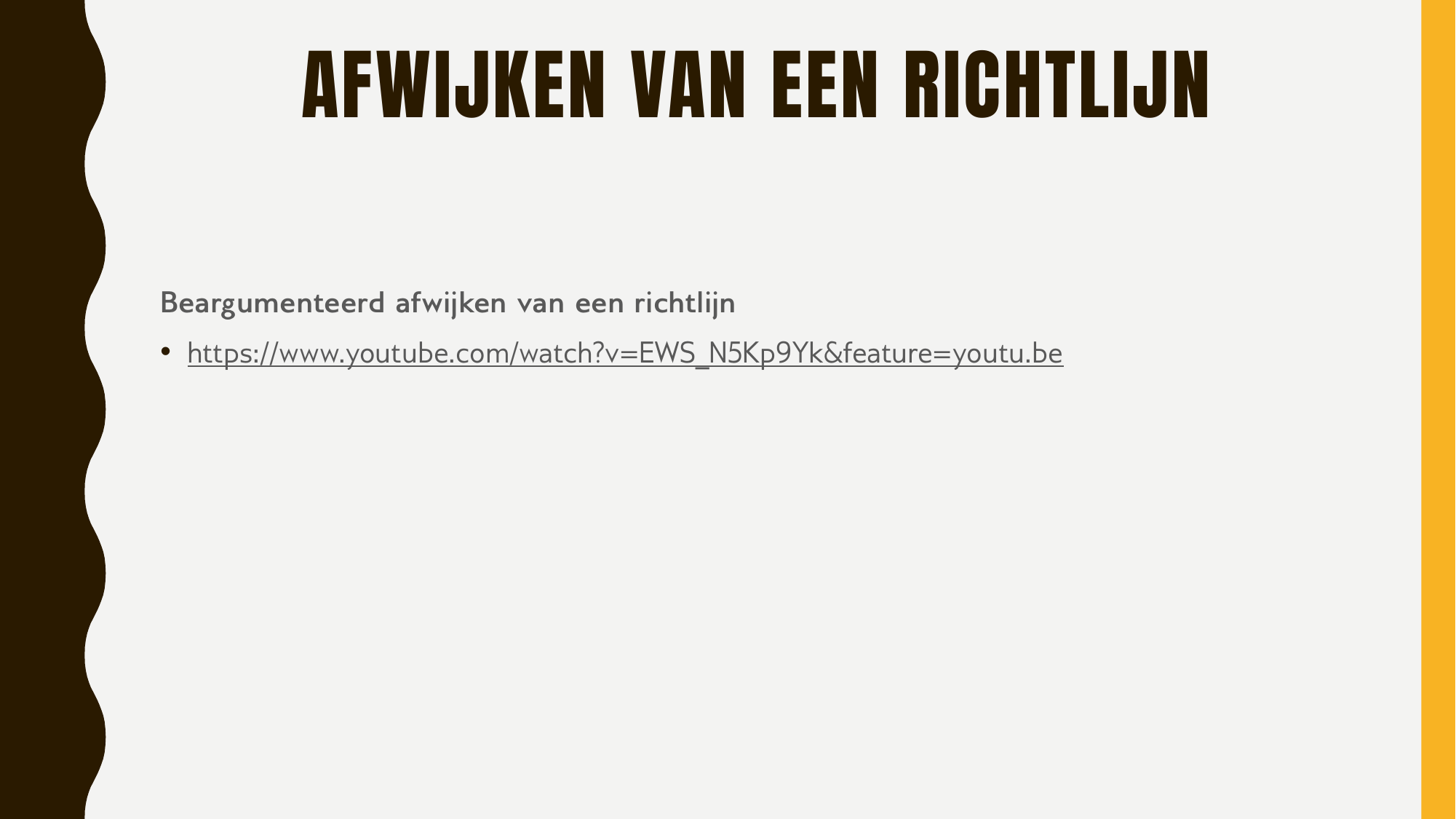

# Afwijken van een richtlijn
Beargumenteerd afwijken van een richtlijn
https://www.youtube.com/watch?v=EWS_N5Kp9Yk&feature=youtu.be